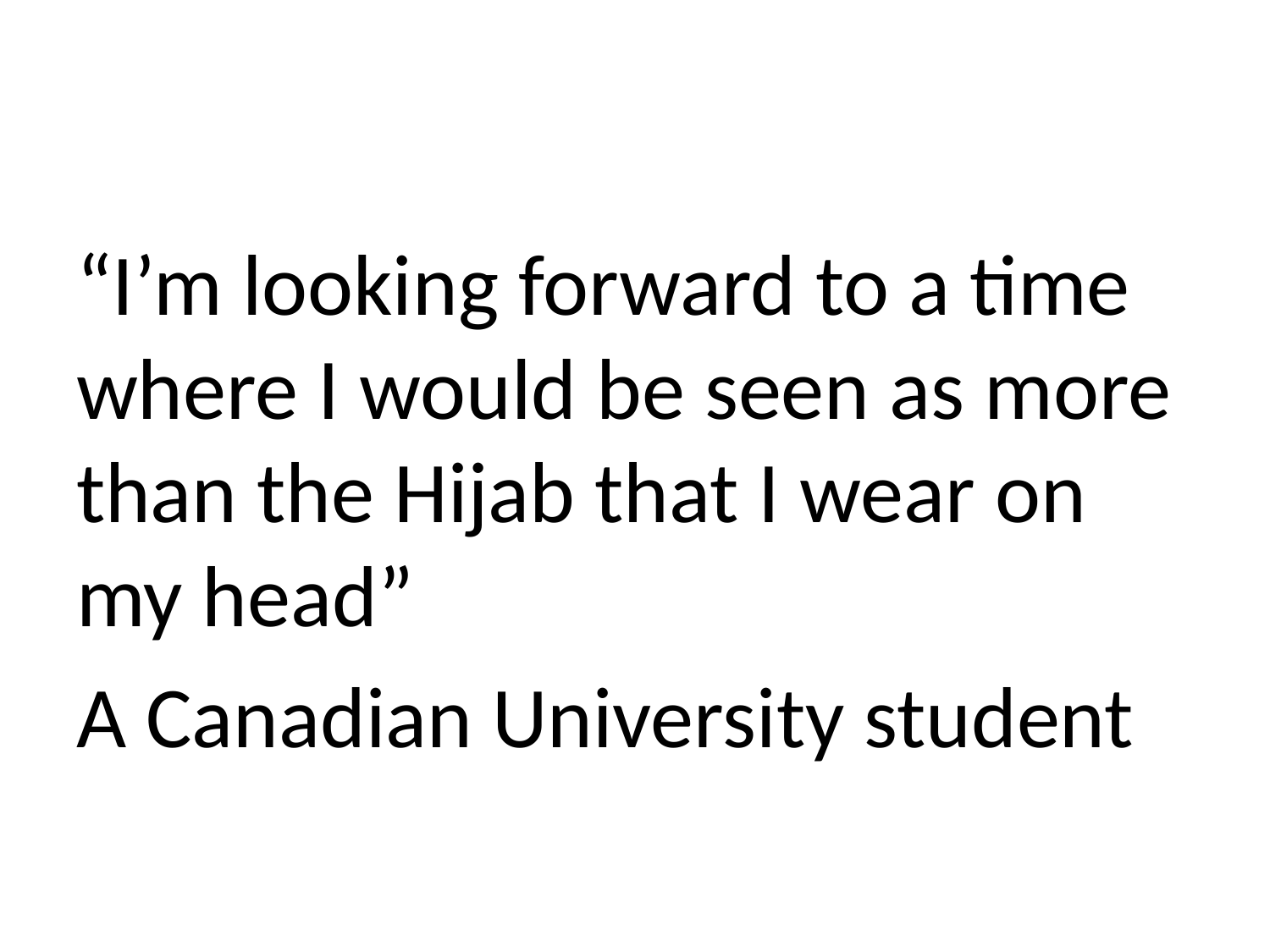

“I’m looking forward to a time where I would be seen as more than the Hijab that I wear on my head”
A Canadian University student